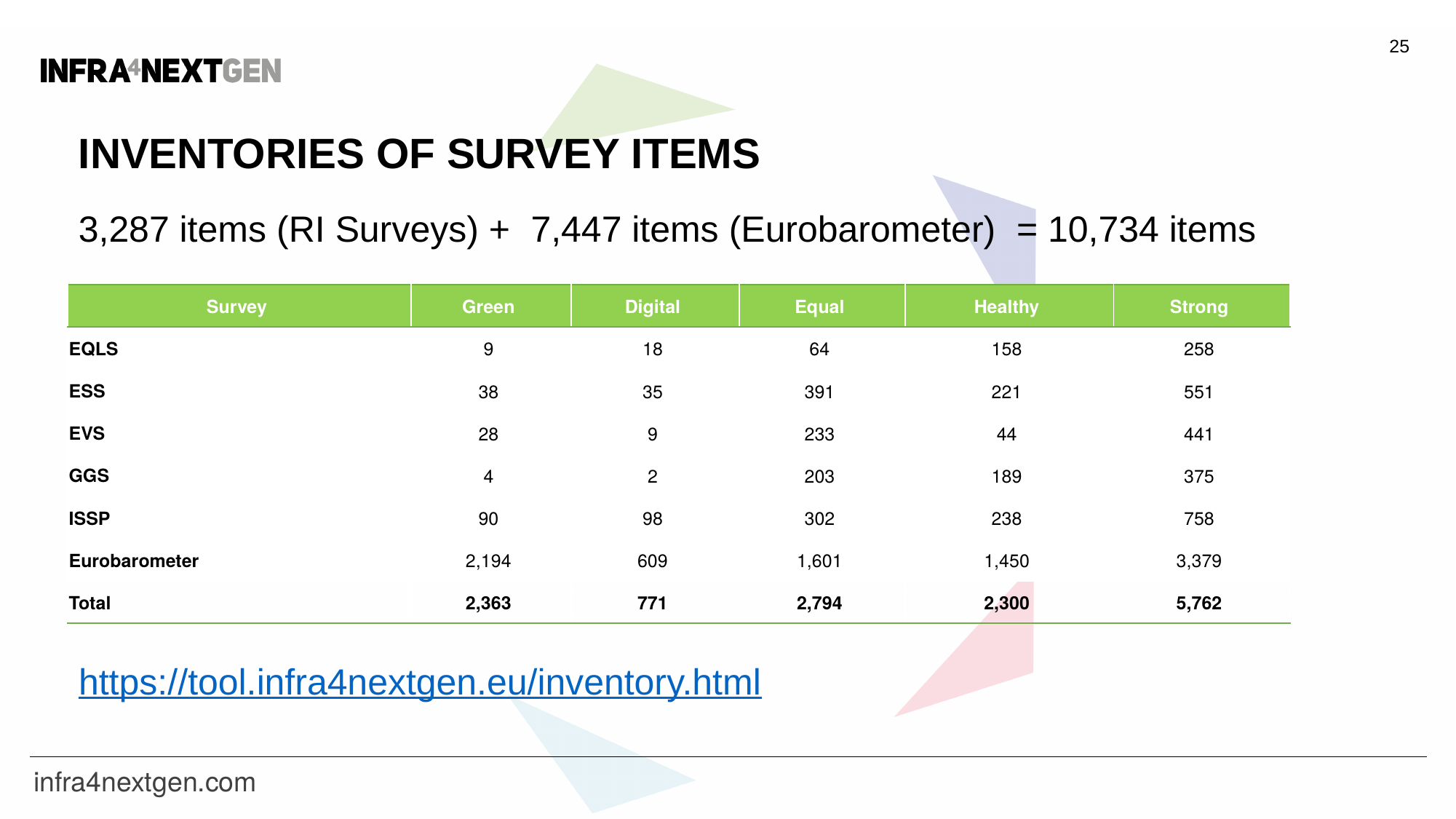

25
# INVENTORIES OF SURVEY ITEMS

3,287 items (RI Surveys) +  7,447 items (Eurobarometer)  = 10,734 items

| Survey | Green | Digital | Equal | Healthy | Strong |
| --- | --- | --- | --- | --- | --- |
| EQLS | 9 | 18 | 64 | 158 | 258 |
| ESS | 38 | 35 | 391 | 221 | 551 |
| EVS | 28 | 9 | 233 | 44 | 441 |
| GGS | 4 | 2 | 203 | 189 | 375 |
| ISSP | 90 | 98 | 302 | 238 | 758 |
| Eurobarometer | 2,194 | 609 | 1,601 | 1,450 | 3,379 |
| Total | 2,363 | 771 | 2,794 | 2,300 | 5,762 |
https://tool.infra4nextgen.eu/inventory.html
infra4nextgen.com